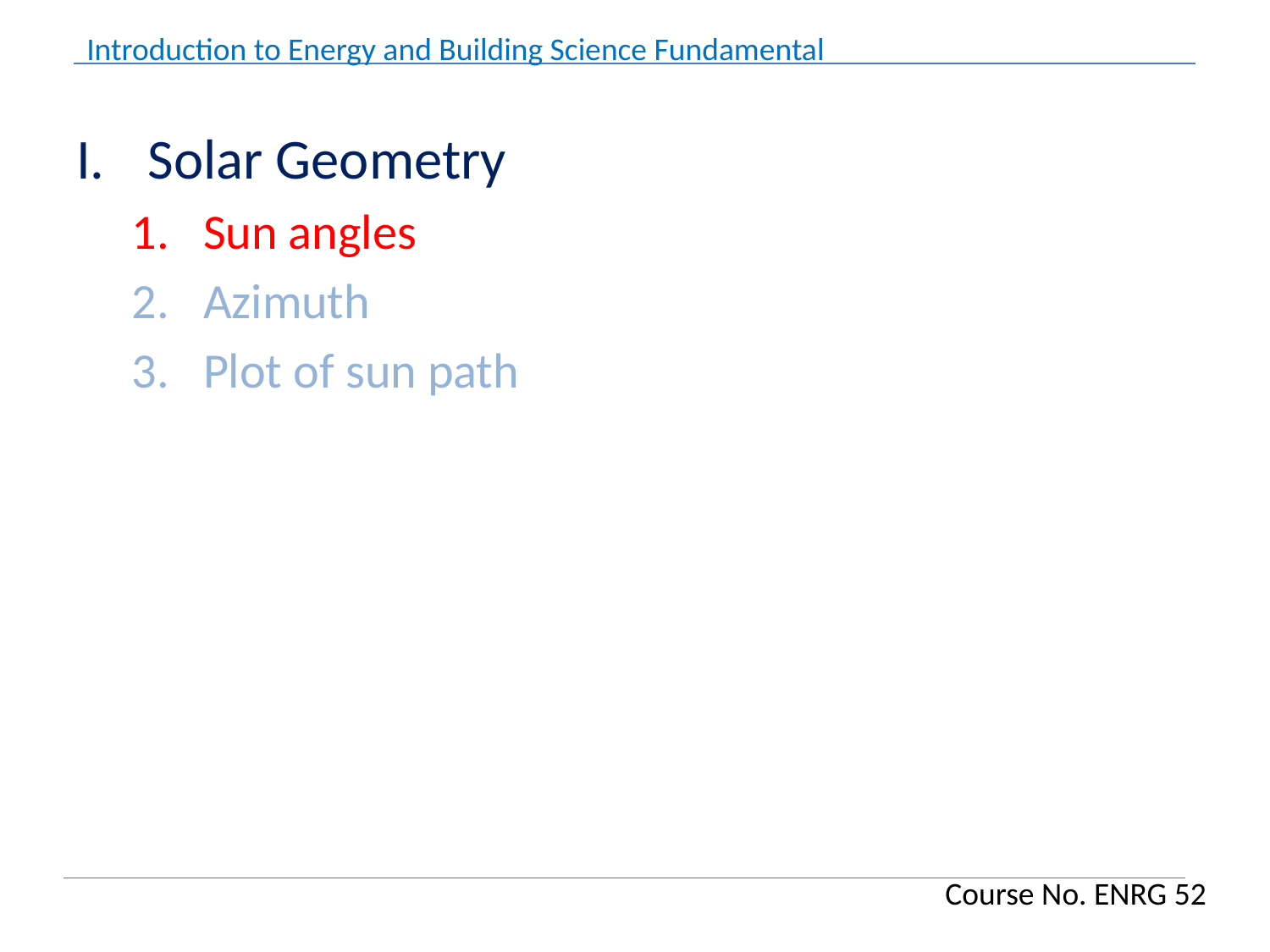

Solar Geometry
Sun angles
Azimuth
Plot of sun path